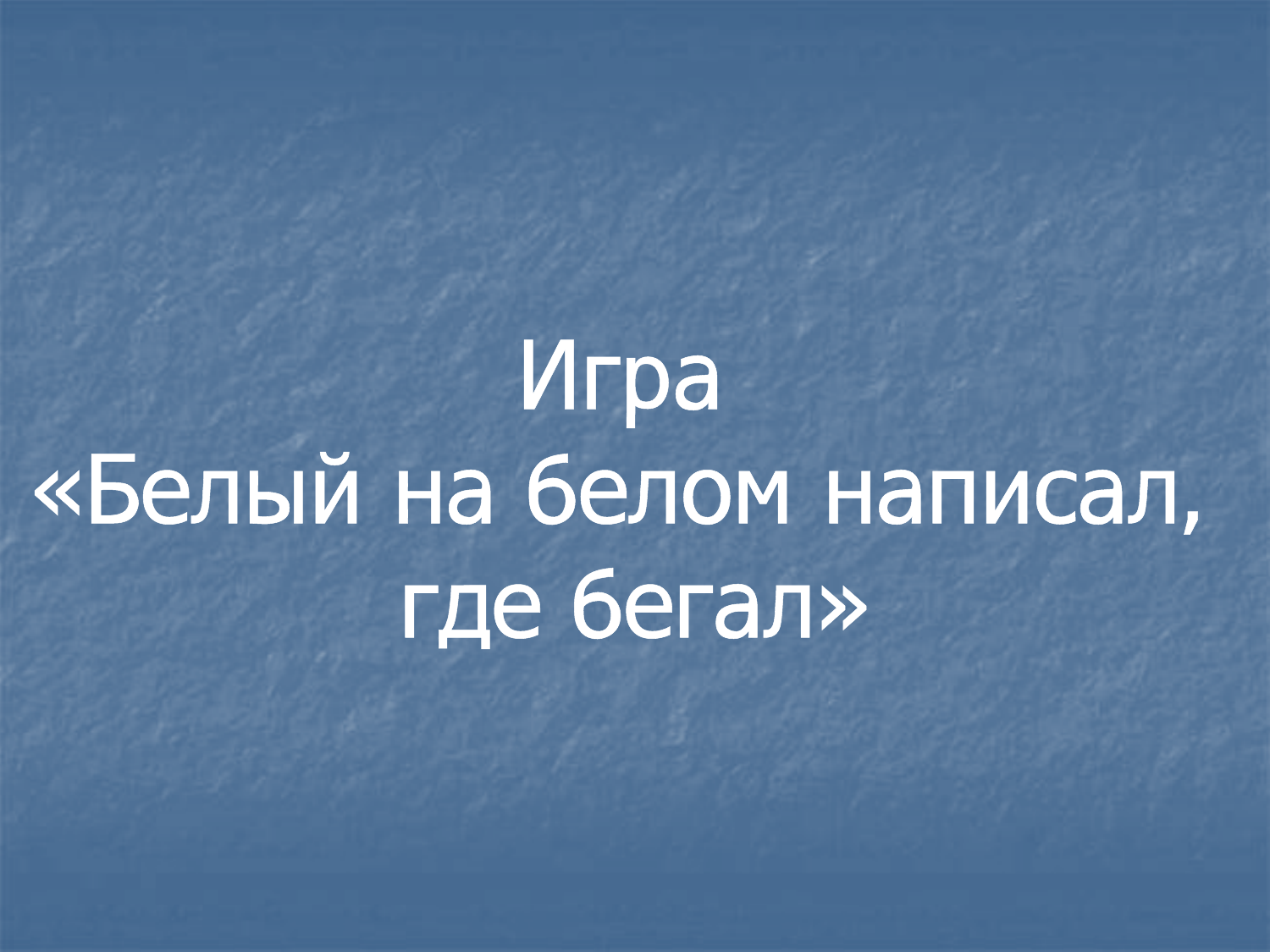

Игра
«Белый на белом написал,
где бегал»